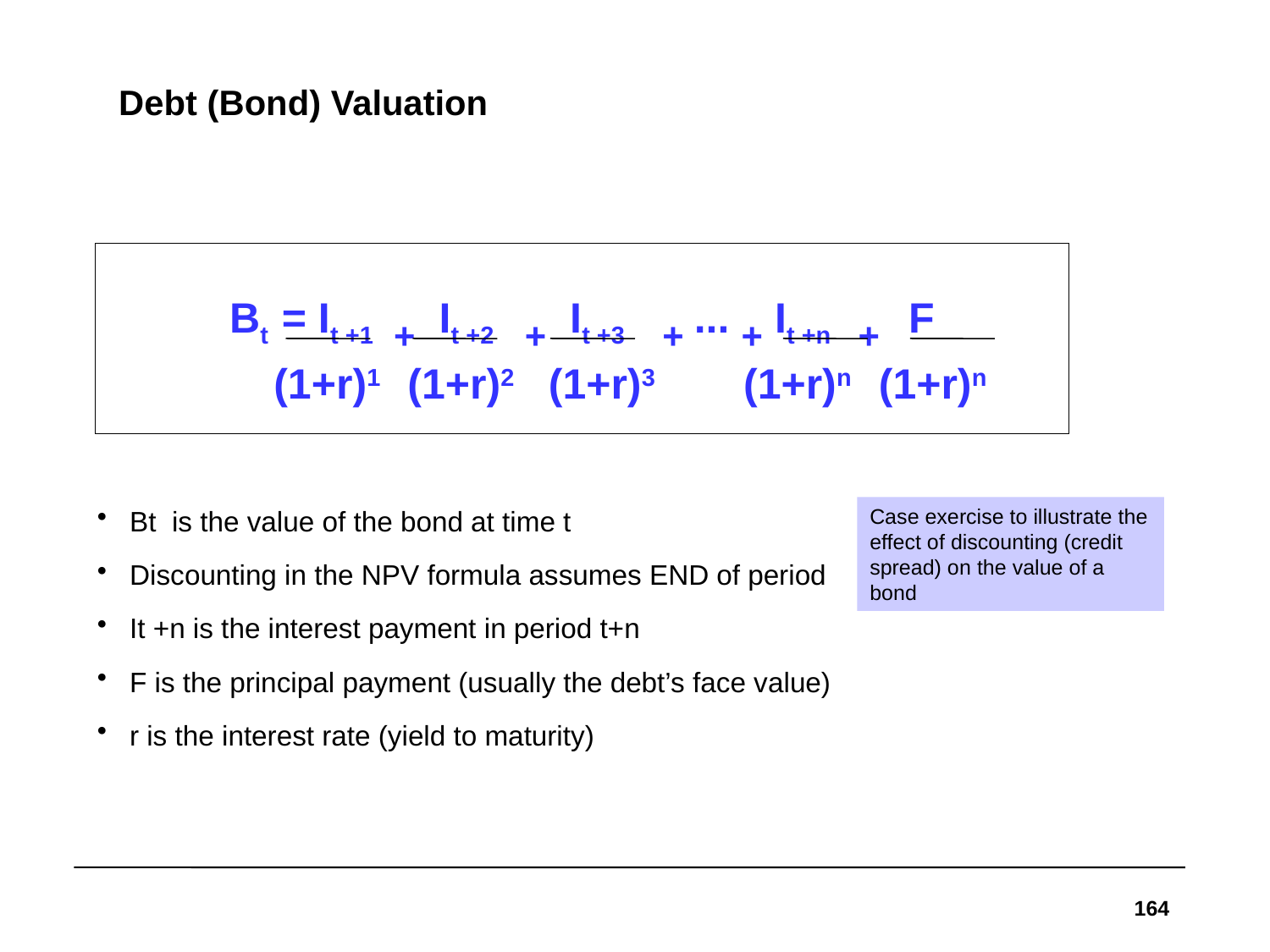

# Debt (Bond) Valuation
Bt  = It +1   +  It +2   +  It +3    + ... + It +n    +   F
              (1+r)1    (1+r)2     (1+r)3             (1+r)n    (1+r)n

Bt  is the value of the bond at time t
Discounting in the NPV formula assumes END of period
It +n is the interest payment in period t+n
F is the principal payment (usually the debt’s face value)
r is the interest rate (yield to maturity)

Case exercise to illustrate the effect of discounting (credit spread) on the value of a bond